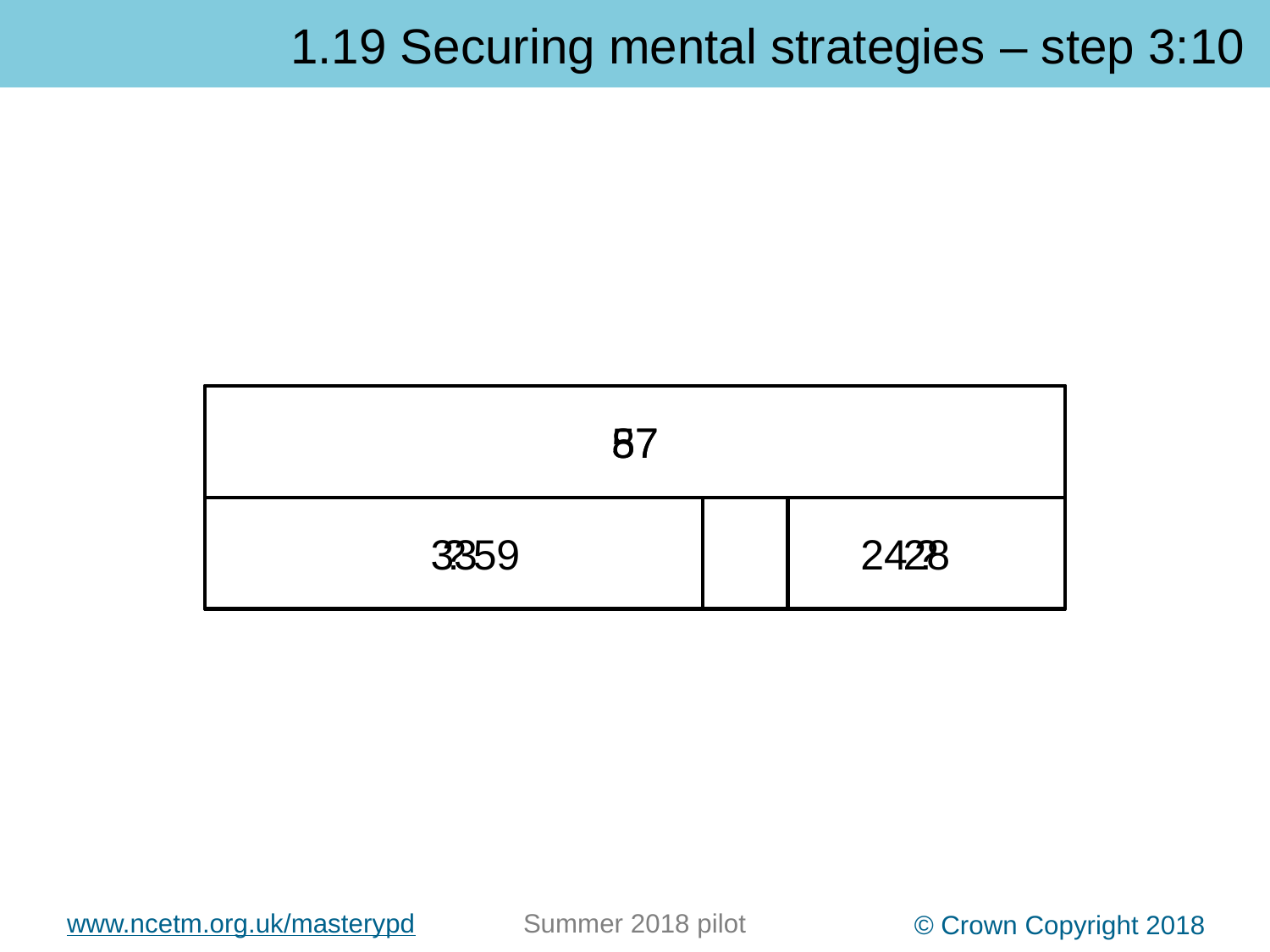

1.19 Securing mental strategies – step 3:10

87
57

?
33
59
24
?
28